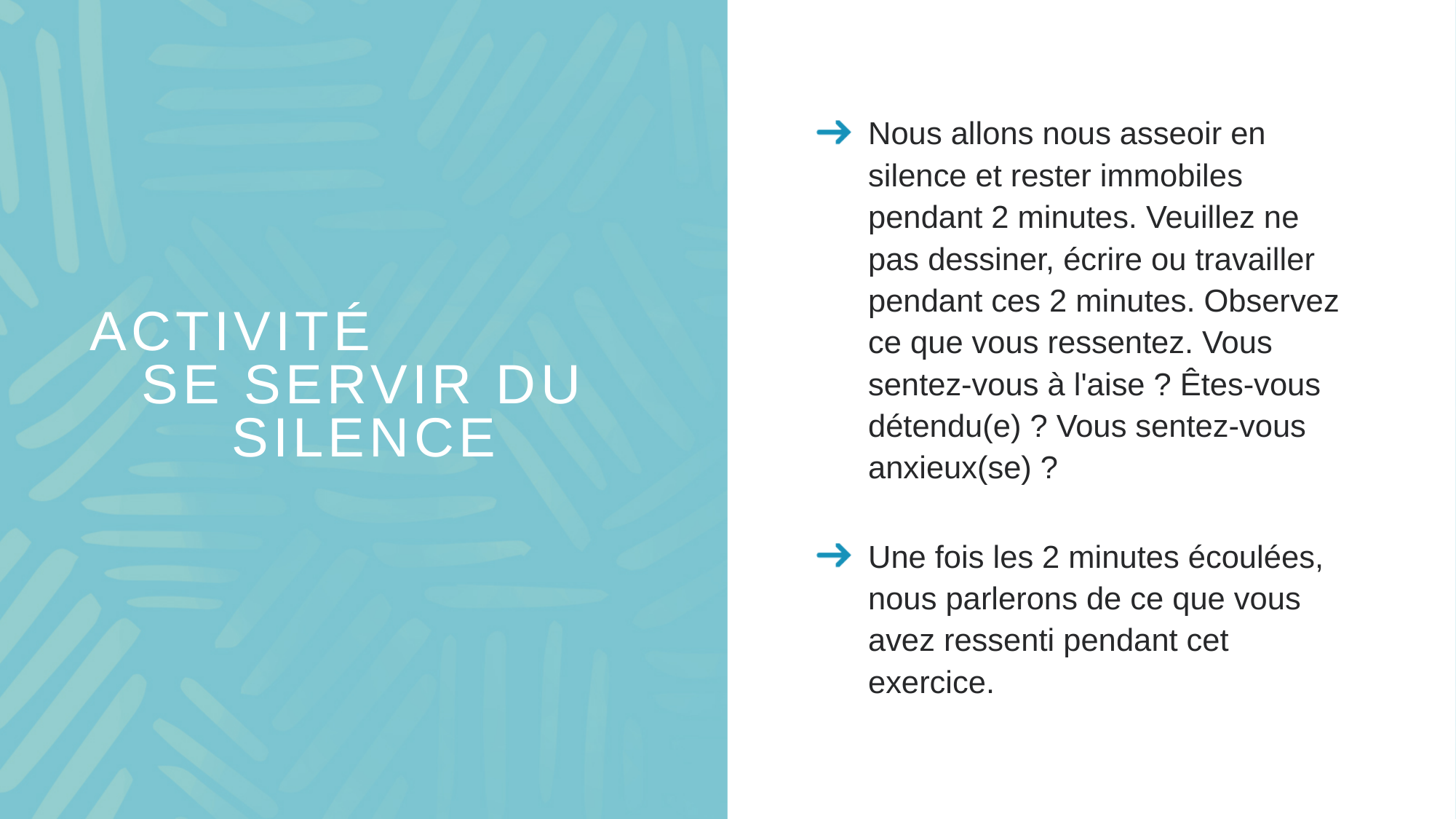

Nous allons nous asseoir en silence et rester immobiles pendant 2 minutes. Veuillez ne pas dessiner, écrire ou travailler pendant ces 2 minutes. Observez ce que vous ressentez. Vous sentez-vous à l'aise ? Êtes-vous détendu(e) ? Vous sentez-vous anxieux(se) ?
Une fois les 2 minutes écoulées, nous parlerons de ce que vous avez ressenti pendant cet exercice.
# Activité
Se servir du silence